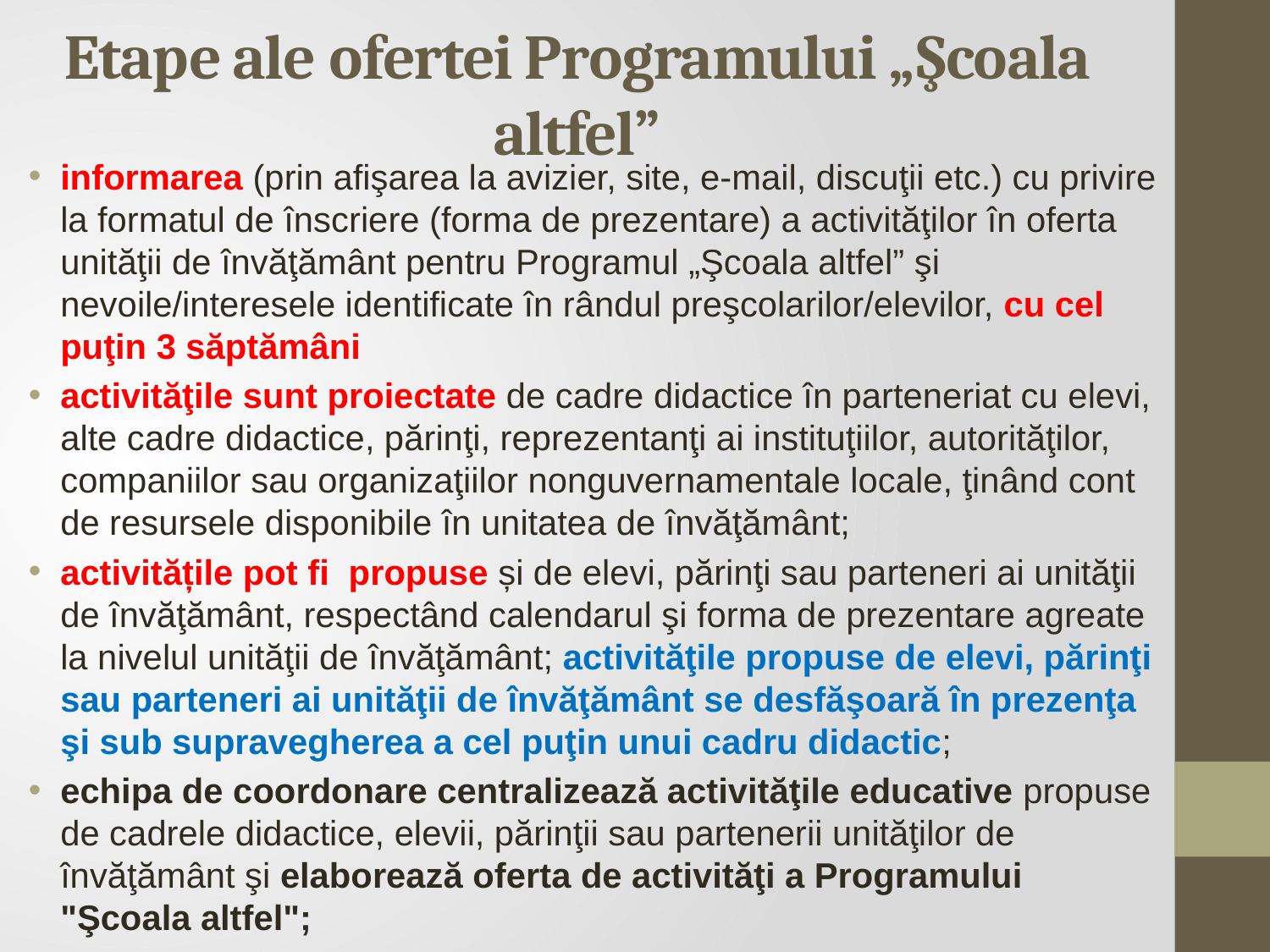

# Etape ale ofertei Programului „Şcoala altfel”
informarea (prin afişarea la avizier, site, e-mail, discuţii etc.) cu privire la formatul de înscriere (forma de prezentare) a activităţilor în oferta unităţii de învăţământ pentru Programul „Şcoala altfel” şi nevoile/interesele identificate în rândul preşcolarilor/elevilor, cu cel puţin 3 săptămâni
activităţile sunt proiectate de cadre didactice în parteneriat cu elevi, alte cadre didactice, părinţi, reprezentanţi ai instituţiilor, autorităţilor, companiilor sau organizaţiilor nonguvernamentale locale, ţinând cont de resursele disponibile în unitatea de învăţământ;
activitățile pot fi  propuse și de elevi, părinţi sau parteneri ai unităţii de învăţământ, respectând calendarul şi forma de prezentare agreate la nivelul unităţii de învăţământ; activităţile propuse de elevi, părinţi sau parteneri ai unităţii de învăţământ se desfăşoară în prezenţa şi sub supravegherea a cel puţin unui cadru didactic;
echipa de coordonare centralizează activităţile educative propuse de cadrele didactice, elevii, părinţii sau partenerii unităţilor de învăţământ şi elaborează oferta de activităţi a Programului "Şcoala altfel";